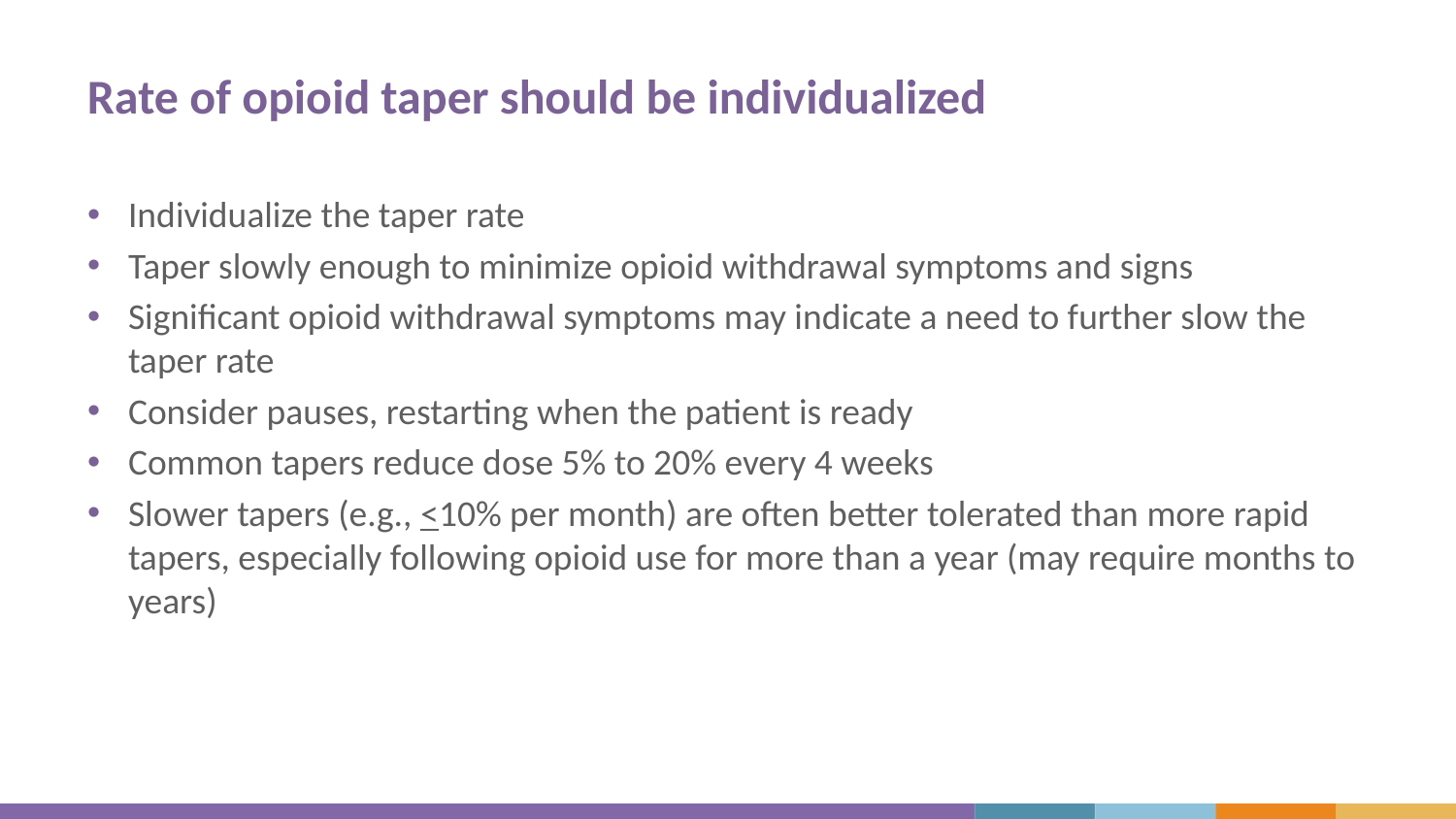

# Rate of opioid taper should be individualized
Individualize the taper rate
Taper slowly enough to minimize opioid withdrawal symptoms and signs
Significant opioid withdrawal symptoms may indicate a need to further slow the taper rate
Consider pauses, restarting when the patient is ready
Common tapers reduce dose 5% to 20% every 4 weeks
Slower tapers (e.g., <10% per month) are often better tolerated than more rapid tapers, especially following opioid use for more than a year (may require months to years)